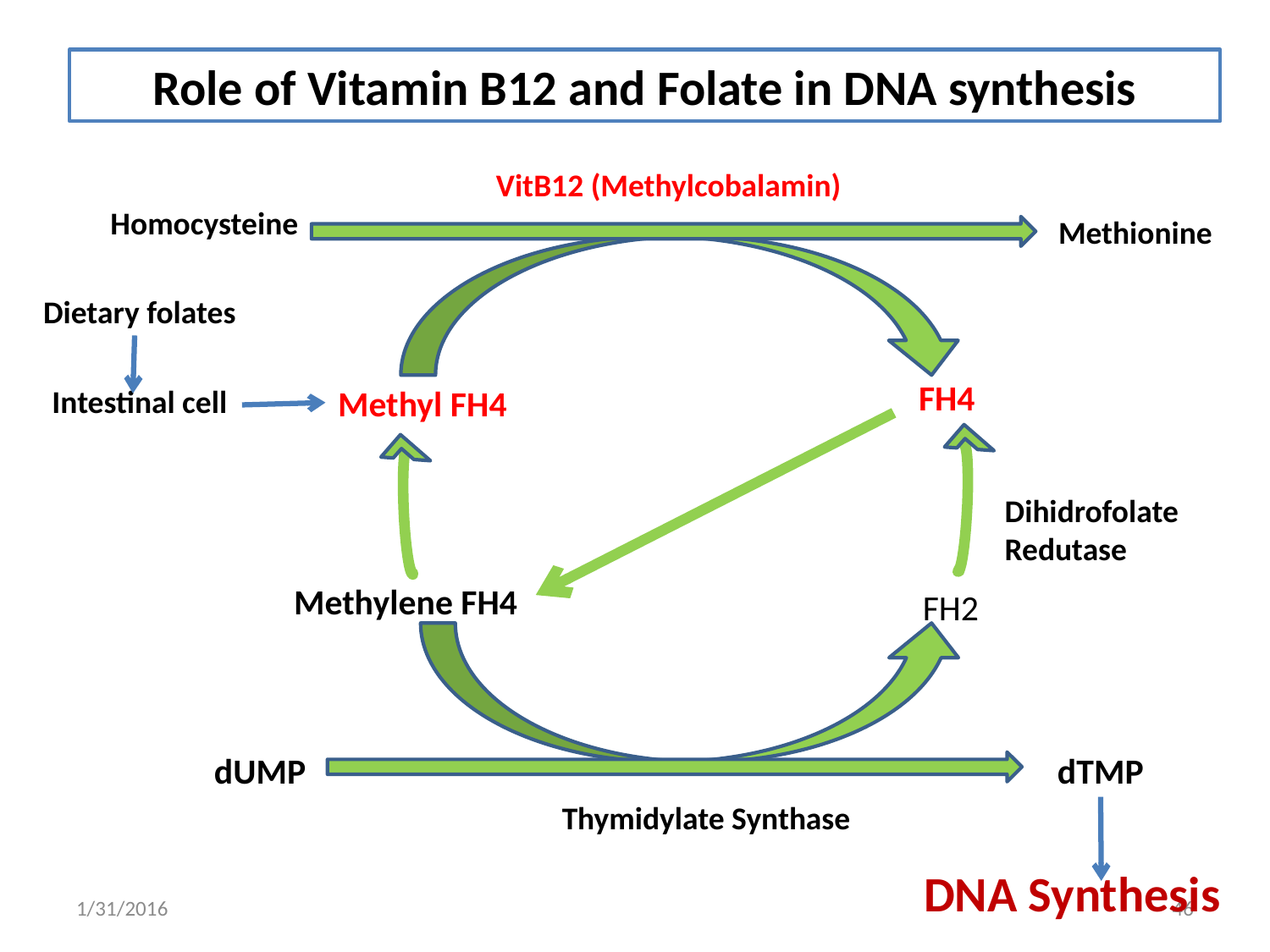

Role of Vitamin B12 and Folate in DNA synthesis
VitB12 (Methylcobalamin)
Homocysteine
Methionine

Dietary folates
FH4
Intestinal cell
Methyl FH4

Dihidrofolate
Redutase

Methylene FH4
FH2

dUMP
dTMP

Thymidylate Synthase
DNA Synthesis
1/31/2016
46